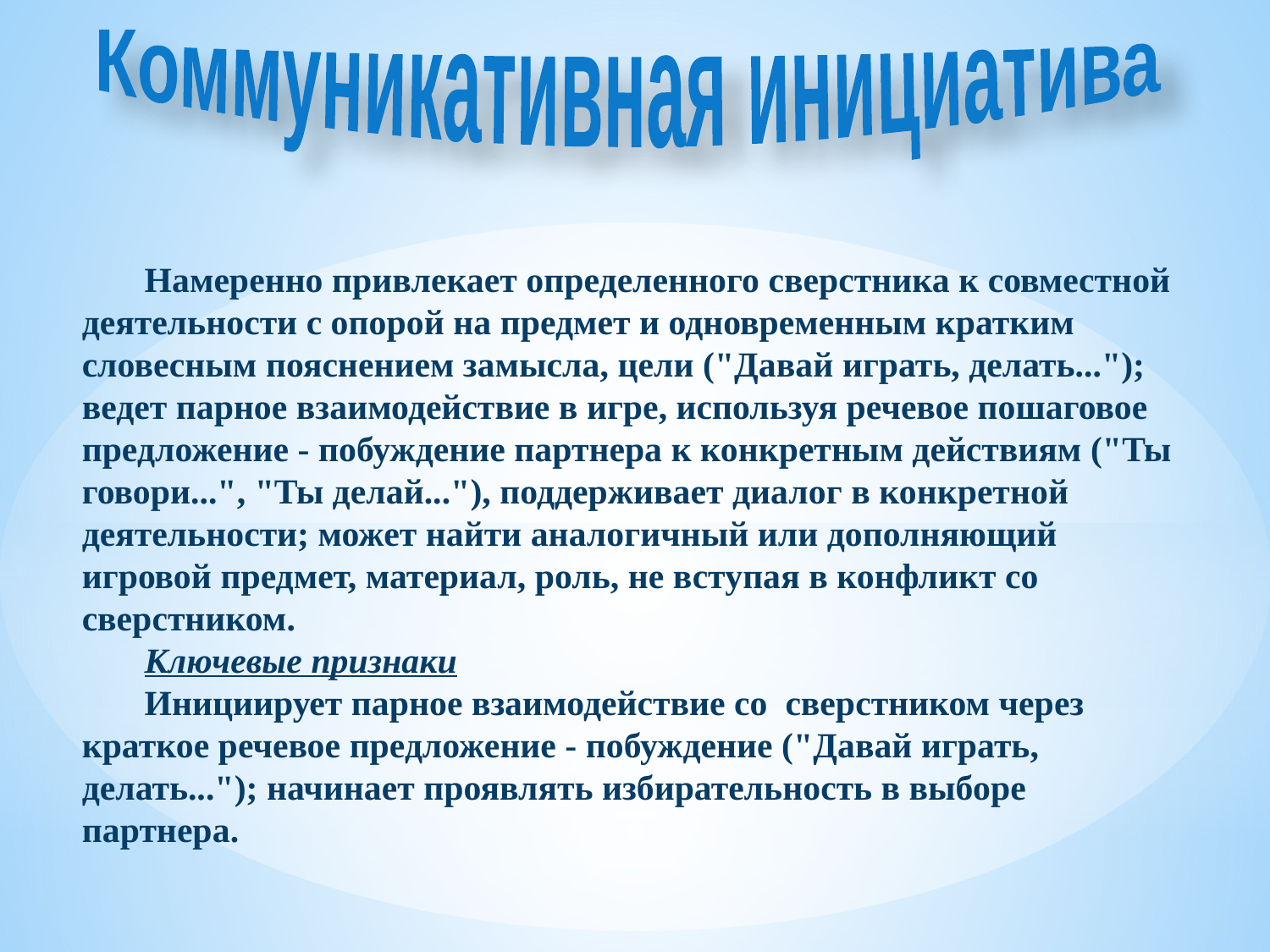

Коммуникативная инициатива

Намеренно привлекает определенного сверстника к совместной деятельности с опорой на предмет и одновременным кратким словесным пояснением замысла, цели ("Давай играть, делать..."); ведет парное взаимодействие в игре, используя речевое пошаговое предложение - побуждение партнера к конкретным действиям ("Ты говори...", "Ты делай..."), поддерживает диалог в конкретной деятельности; может найти аналогичный или дополняющий игровой предмет, материал, роль, не вступая в конфликт со сверстником.
Ключевые признаки
Инициирует парное взаимодействие со  сверстником через краткое речевое предложение - побуждение ("Давай играть, делать..."); начинает проявлять избирательность в выборе партнера.